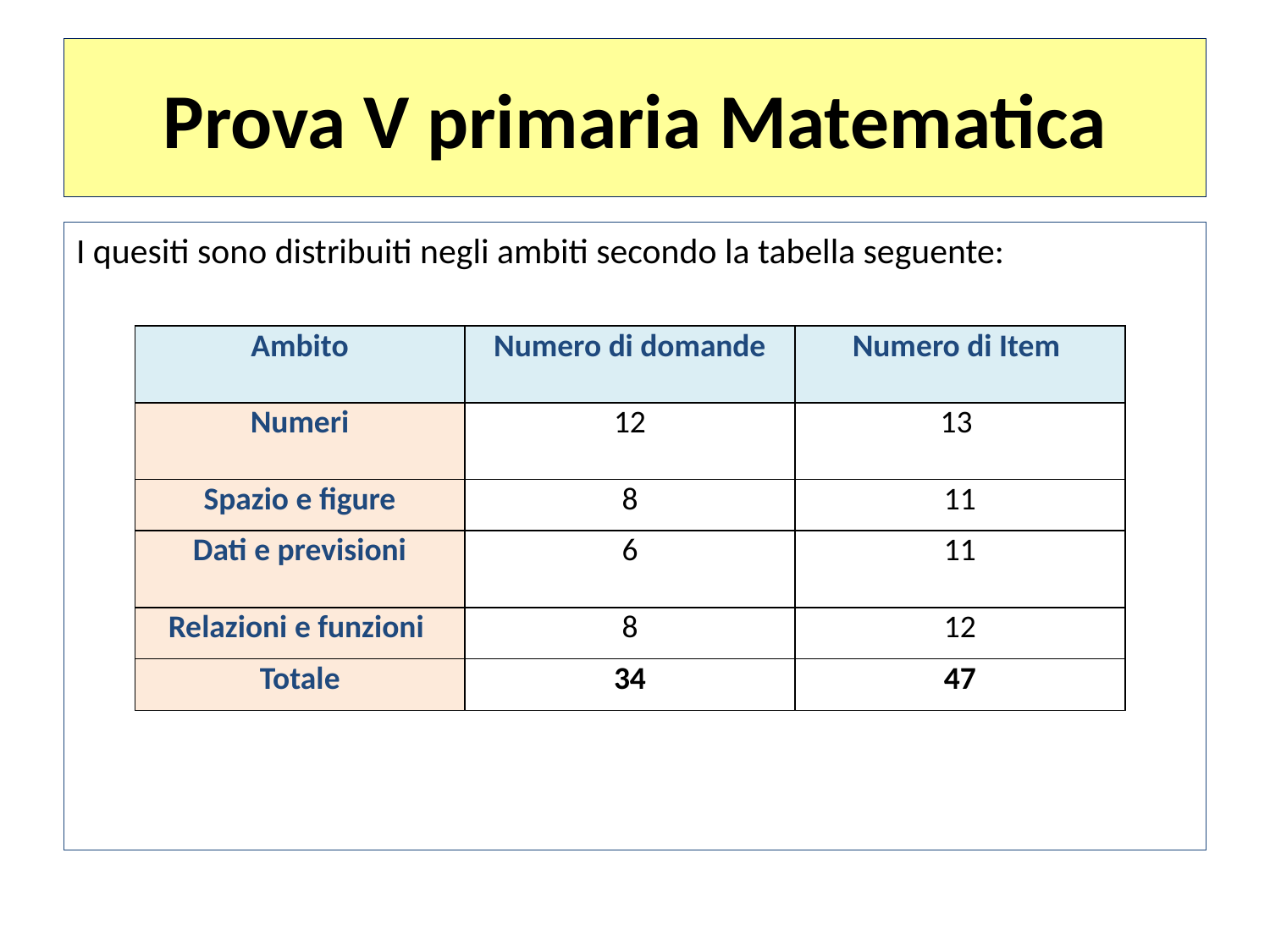

# Prova V primaria Matematica
I quesiti sono distribuiti negli ambiti secondo la tabella seguente:

| Ambito | Numero di domande | Numero di Item |
| --- | --- | --- |
| Numeri | 12 | 13 |
| Spazio e figure | 8 | 11 |
| Dati e previsioni | 6 | 11 |
| Relazioni e funzioni | 8 | 12 |
| Totale | 34 | 47 |